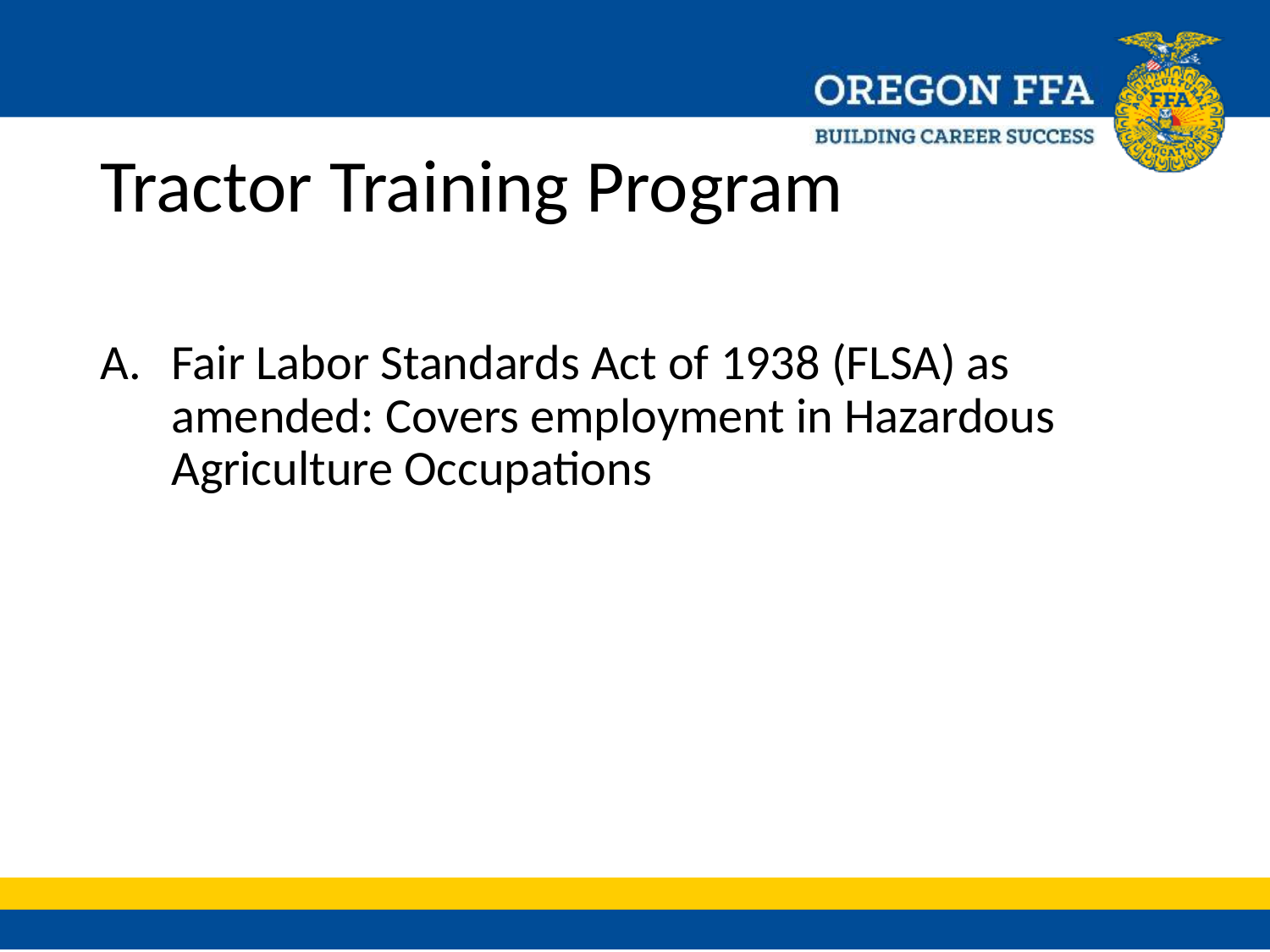

# Tractor Training Program

Fair Labor Standards Act of 1938 (FLSA) as  amended: Covers employment in Hazardous Agriculture Occupations